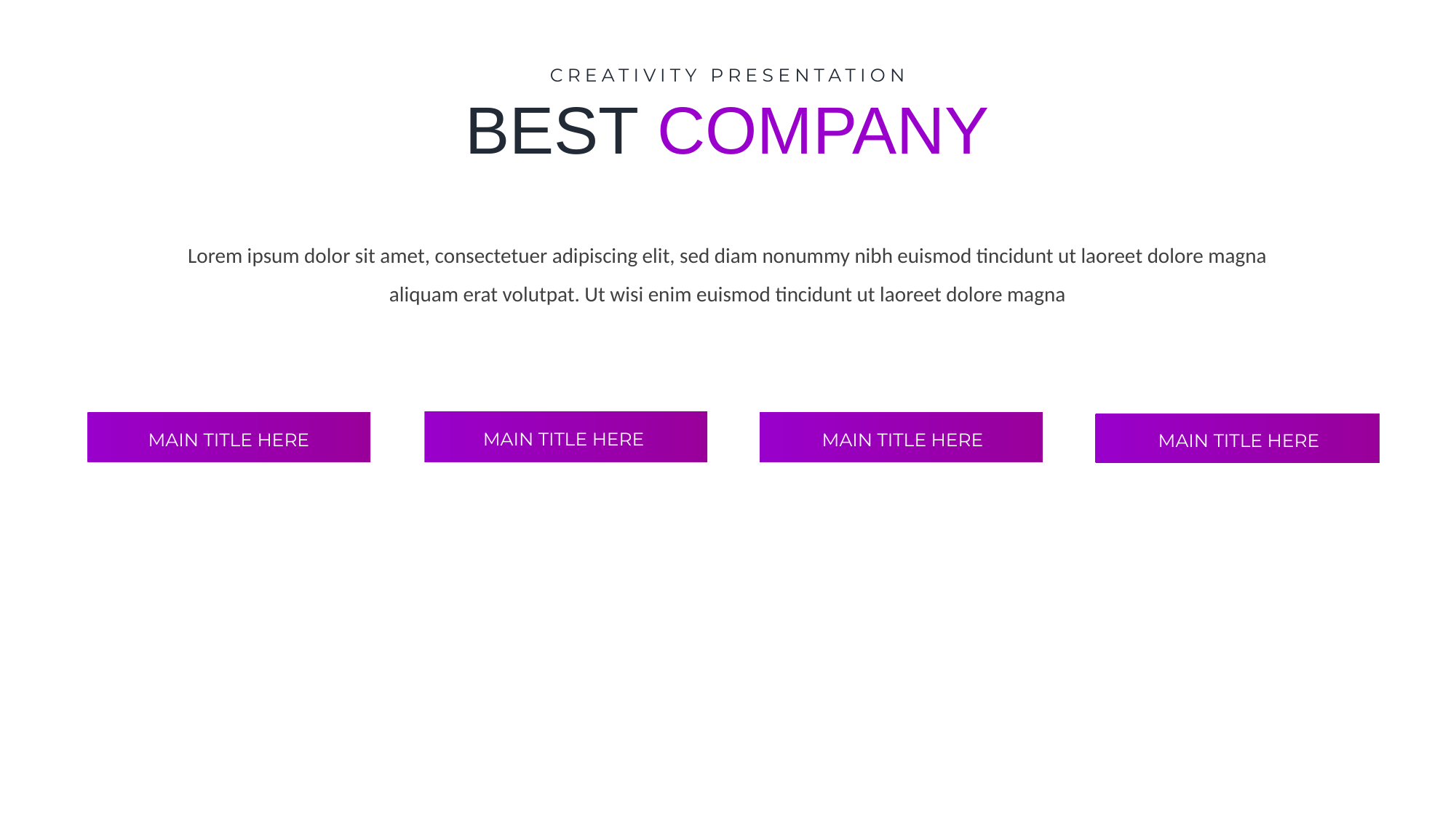

CREATIVITY PRESENTATION
BEST COMPANY
Lorem ipsum dolor sit amet, consectetuer adipiscing elit, sed diam nonummy nibh euismod tincidunt ut laoreet dolore magna aliquam erat volutpat. Ut wisi enim euismod tincidunt ut laoreet dolore magna

MAIN TITLE HERE
MAIN TITLE HERE
MAIN TITLE HERE
MAIN TITLE HERE